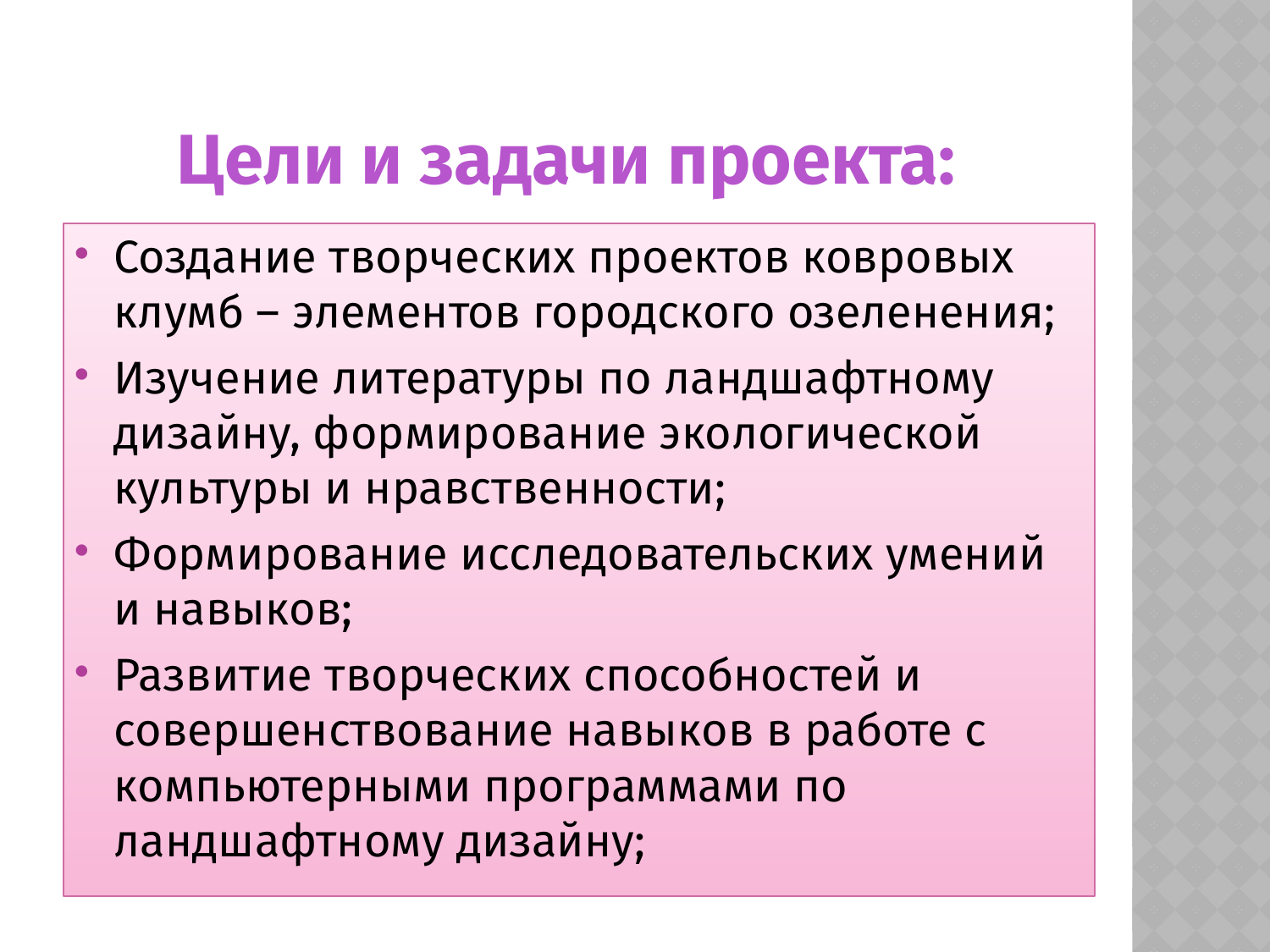

# Цели и задачи проекта:
Создание творческих проектов ковровых клумб – элементов городского озеленения;
Изучение литературы по ландшафтному дизайну, формирование экологической культуры и нравственности;
Формирование исследовательских умений и навыков;
Развитие творческих способностей и совершенствование навыков в работе с компьютерными программами по ландшафтному дизайну;